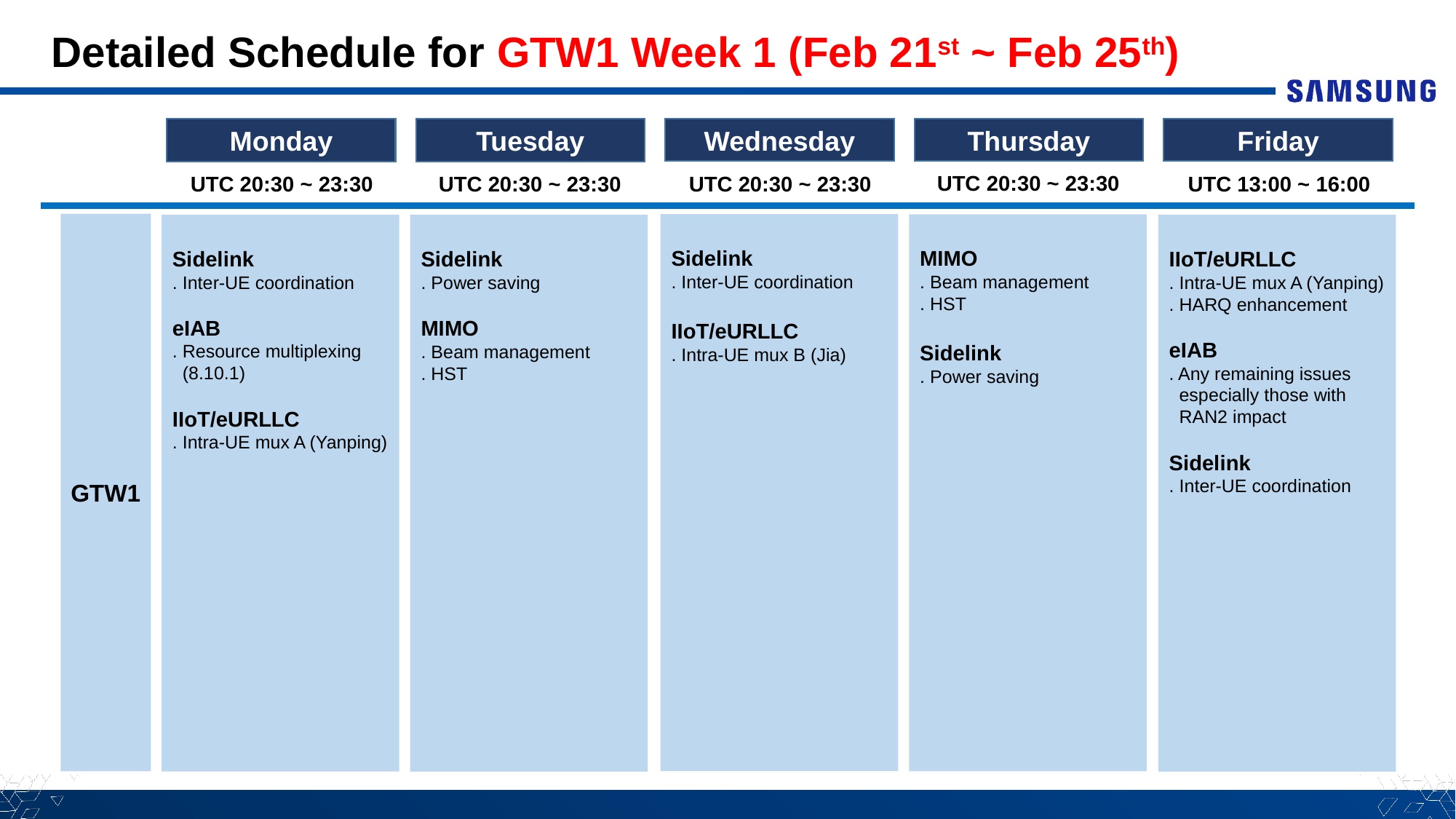

# Detailed Schedule for GTW1 Week 1 (Feb 21st ~ Feb 25th)
Friday
Thursday
Wednesday
Tuesday
Monday
UTC 20:30 ~ 23:30
UTC 20:30 ~ 23:30
UTC 13:00 ~ 16:00
UTC 20:30 ~ 23:30
UTC 20:30 ~ 23:30
GTW1

Sidelink
. Inter-UE coordination

IIoT/eURLLC
. Intra-UE mux B (Jia)

MIMO
. Beam management
. HST

Sidelink
. Power saving

Sidelink
. Inter-UE coordination

eIAB
. Resource multiplexing
  (8.10.1)

IIoT/eURLLC
. Intra-UE mux A (Yanping)

Sidelink
. Power saving

MIMO
. Beam management
. HST

IIoT/eURLLC
. Intra-UE mux A (Yanping)
. HARQ enhancement

eIAB
. Any remaining issues
  especially those with
  RAN2 impact

Sidelink
. Inter-UE coordination